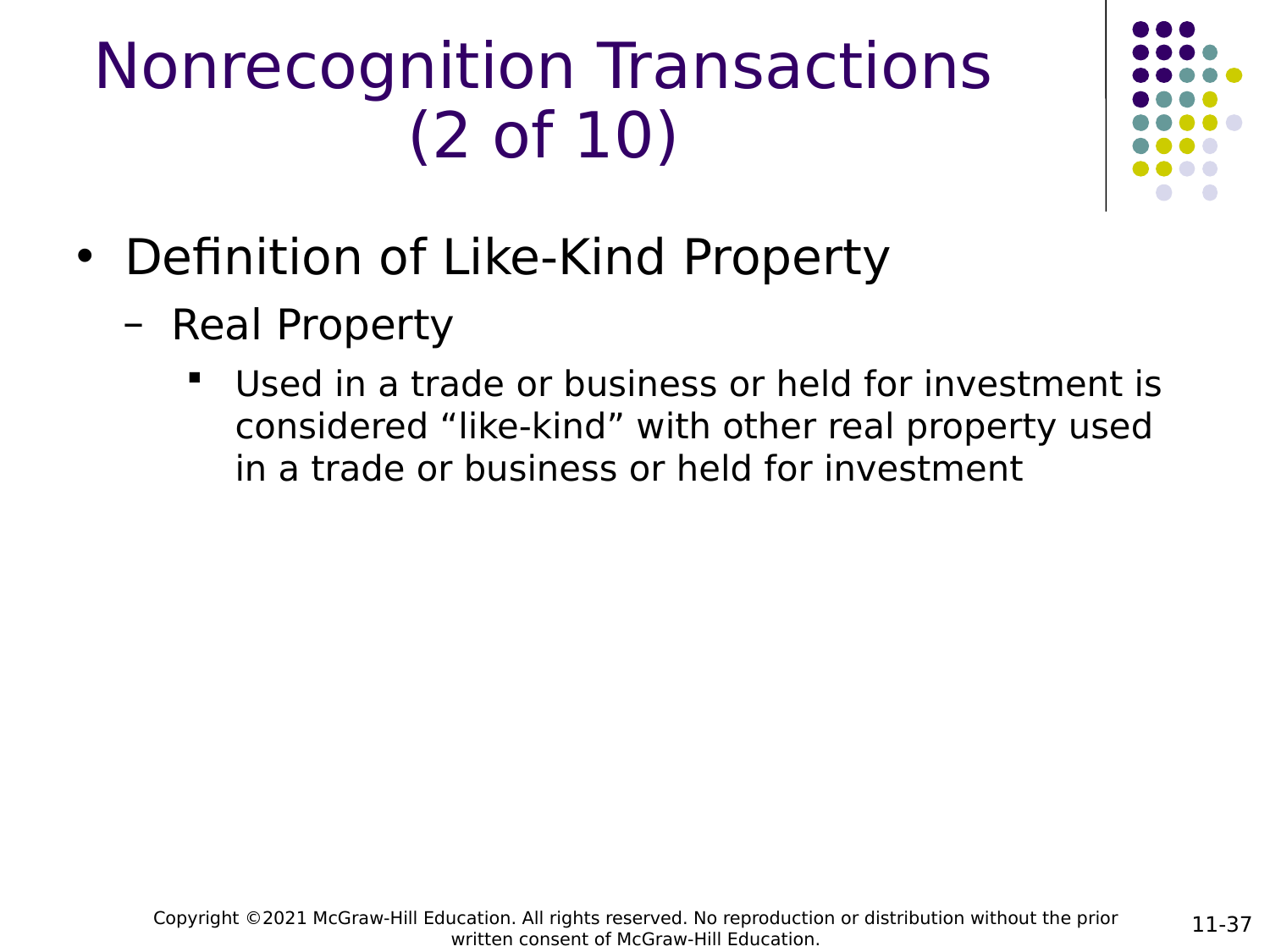

# Nonrecognition Transactions (2 of 10)
Definition of Like-Kind Property
Real Property
Used in a trade or business or held for investment is considered “like-kind” with other real property used in a trade or business or held for investment
11-37